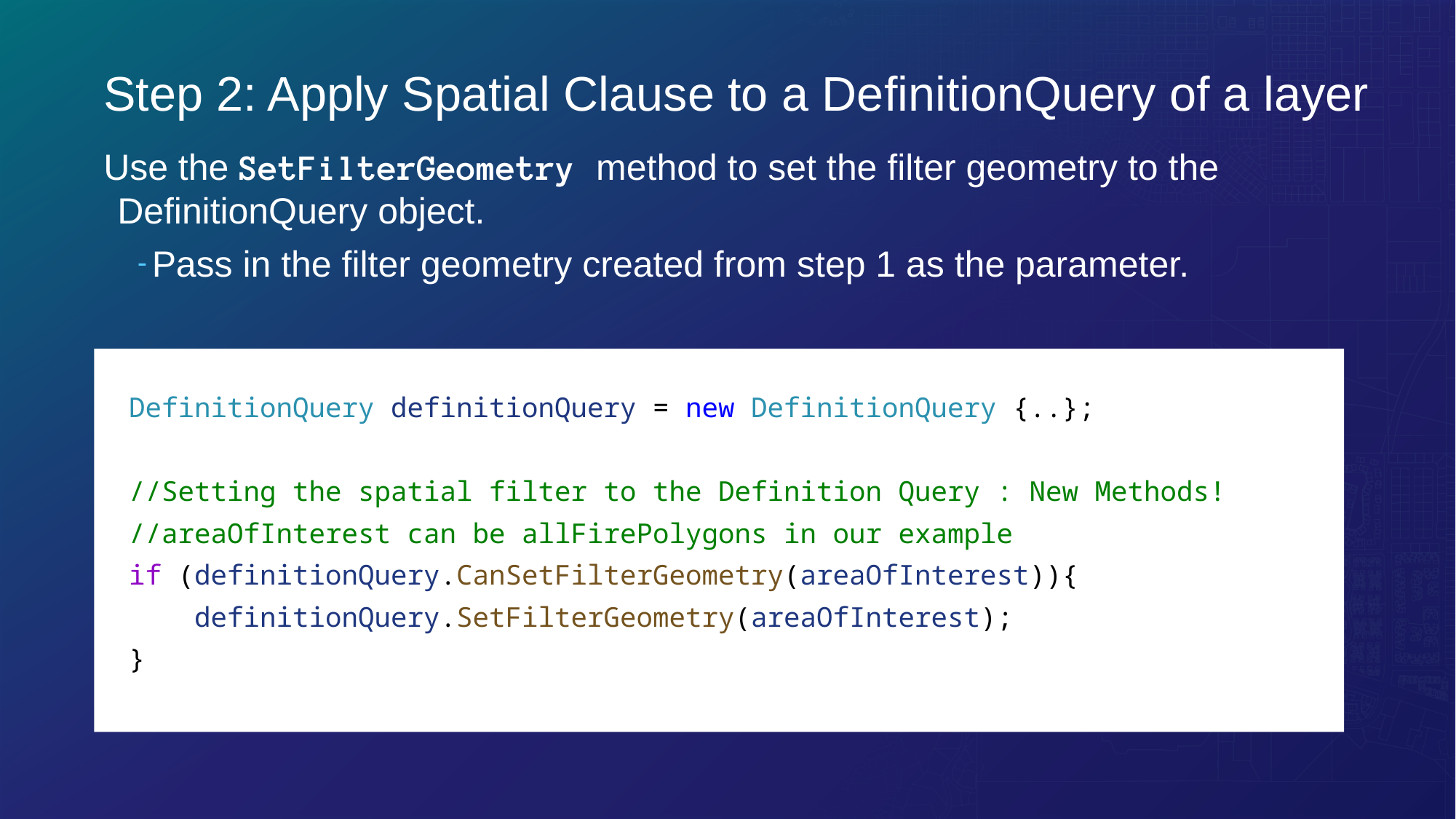

# Step 2: Apply Spatial Clause to a DefinitionQuery of a layer
Use the SetFilterGeometry method to set the filter geometry to the DefinitionQuery object.
Pass in the filter geometry created from step 1 as the parameter.

DefinitionQuery definitionQuery = new DefinitionQuery {..};

//Setting the spatial filter to the Definition Query : New Methods!
//areaOfInterest can be allFirePolygons in our example
if (definitionQuery.CanSetFilterGeometry(areaOfInterest)){
    definitionQuery.SetFilterGeometry(areaOfInterest);
}